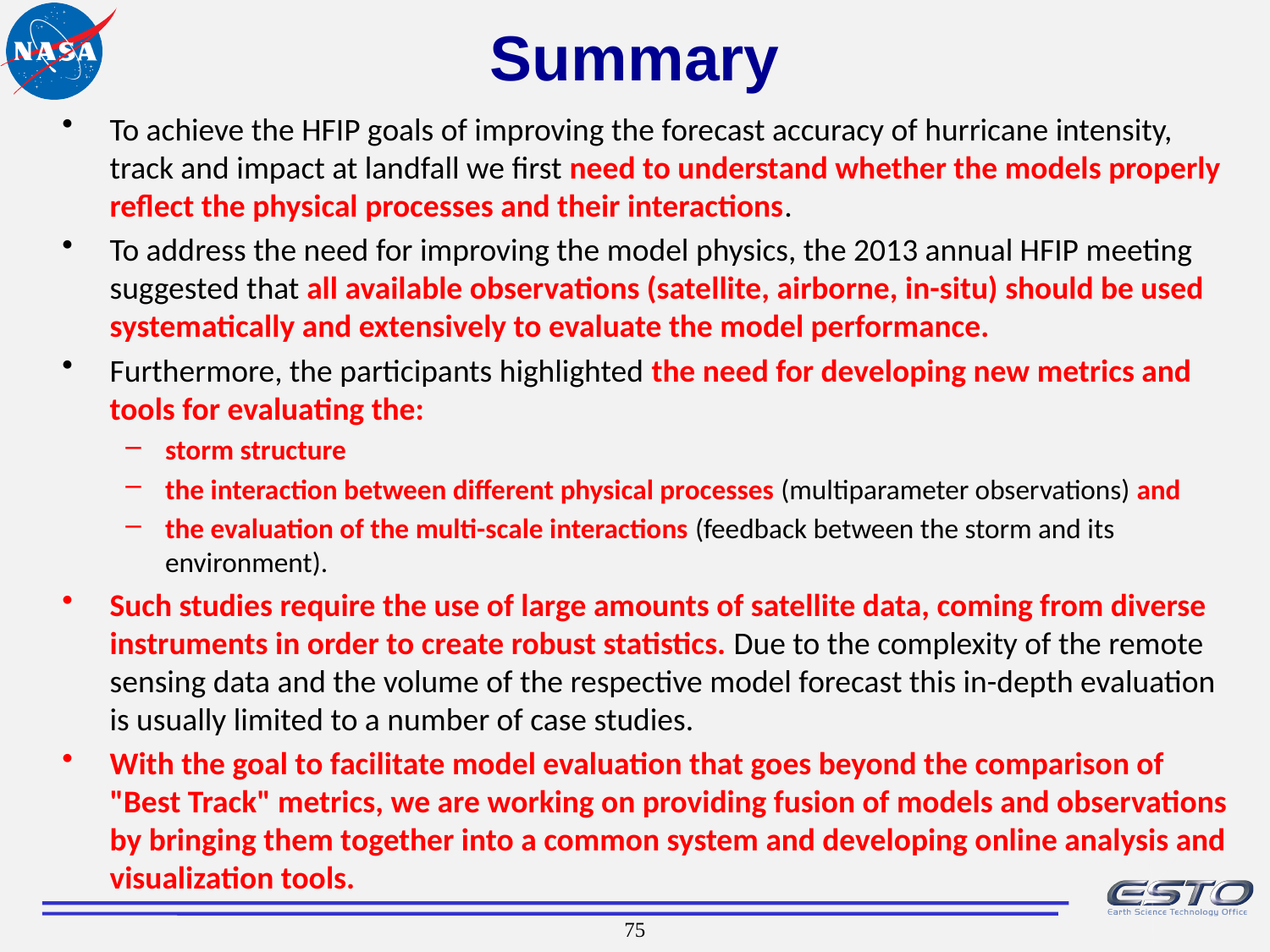

# Summary
To achieve the HFIP goals of improving the forecast accuracy of hurricane intensity, track and impact at landfall we first need to understand whether the models properly reflect the physical processes and their interactions.
To address the need for improving the model physics, the 2013 annual HFIP meeting suggested that all available observations (satellite, airborne, in-situ) should be used systematically and extensively to evaluate the model performance.
Furthermore, the participants highlighted the need for developing new metrics and tools for evaluating the:
storm structure
the interaction between different physical processes (multiparameter observations) and
the evaluation of the multi-scale interactions (feedback between the storm and its environment).
Such studies require the use of large amounts of satellite data, coming from diverse instruments in order to create robust statistics. Due to the complexity of the remote sensing data and the volume of the respective model forecast this in-depth evaluation is usually limited to a number of case studies.
With the goal to facilitate model evaluation that goes beyond the comparison of "Best Track" metrics, we are working on providing fusion of models and observations by bringing them together into a common system and developing online analysis and visualization tools.